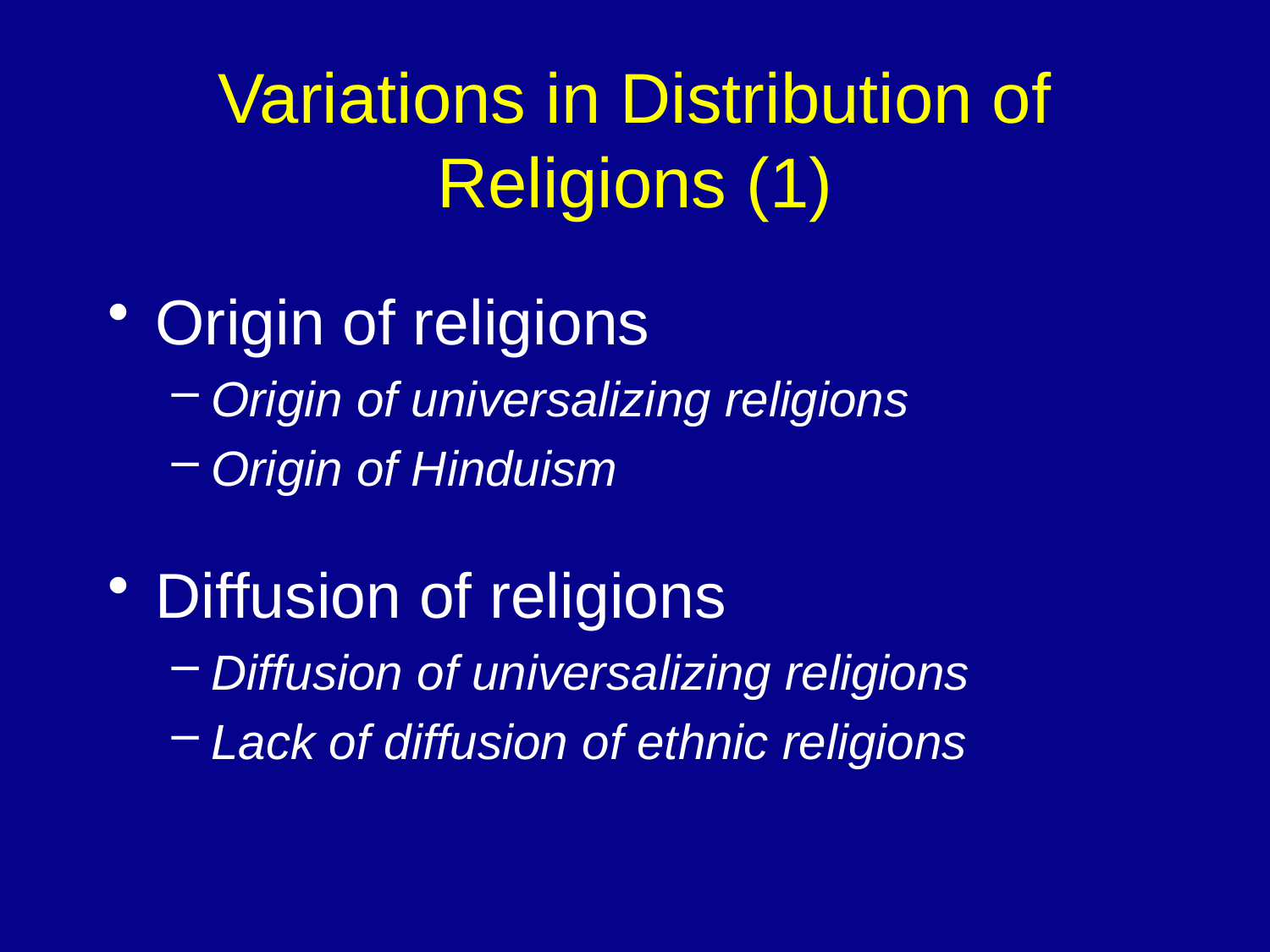

# Variations in Distribution of Religions (1)
Origin of religions
Origin of universalizing religions
Origin of Hinduism

Diffusion of religions
Diffusion of universalizing religions
Lack of diffusion of ethnic religions